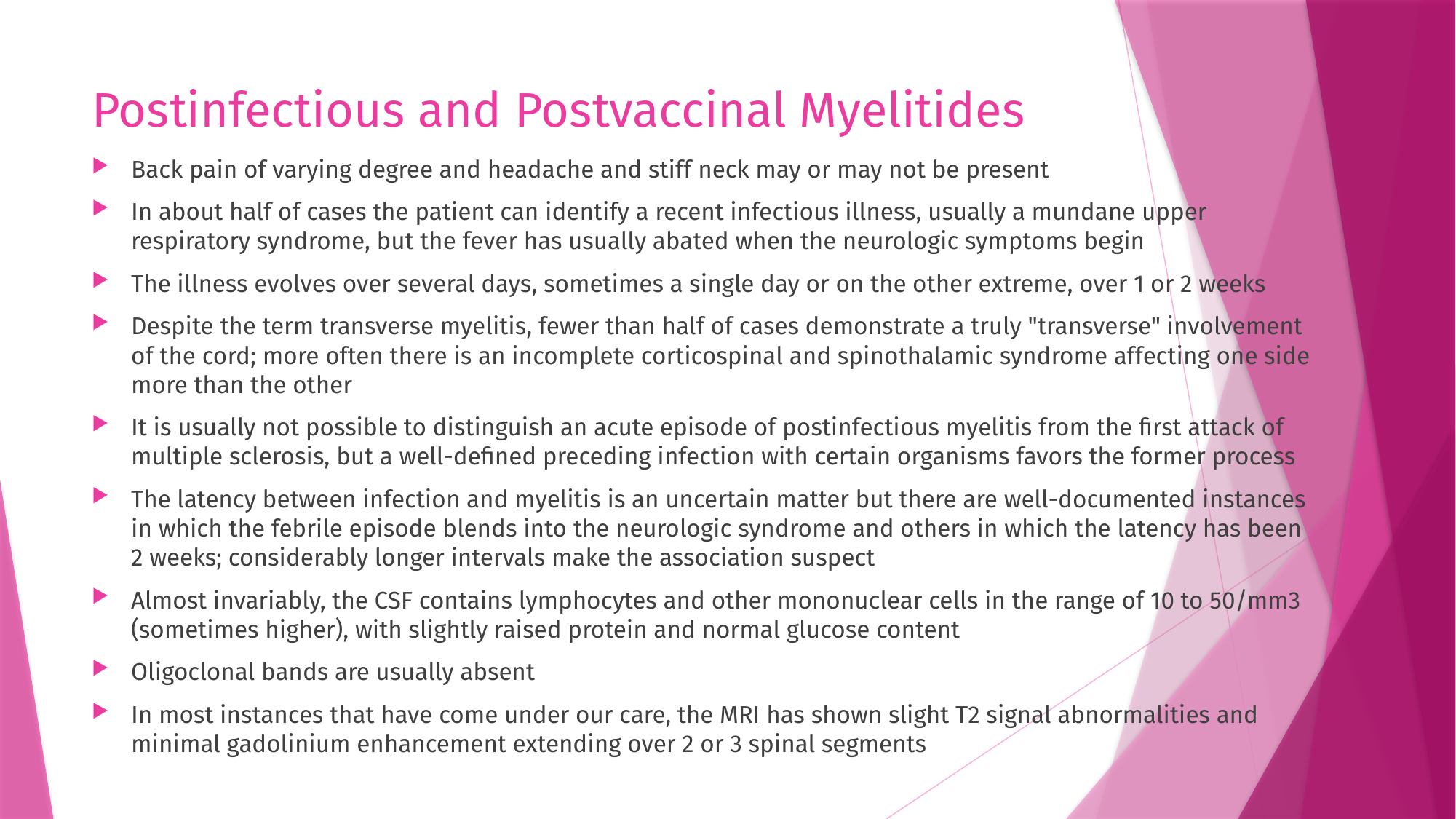

# Postinfectious and Postvaccinal Myelitides
Back pain of varying degree and headache and stiff neck may or may not be present
In about half of cases the patient can identify a recent infectious illness, usually a mundane upper respiratory syndrome, but the fever has usually abated when the neurologic symptoms begin
The illness evolves over several days, sometimes a single day or on the other extreme, over 1 or 2 weeks
Despite the term transverse myelitis, fewer than half of cases demonstrate a truly "transverse" involvement of the cord; more often there is an incomplete corticospinal and spinothalamic syndrome affecting one side more than the other
It is usually not possible to distinguish an acute episode of postinfectious myelitis from the first attack of multiple sclerosis, but a well-defined preceding infection with certain organisms favors the former process
The latency between infection and myelitis is an uncertain matter but there are well-documented instances in which the febrile episode blends into the neurologic syndrome and others in which the latency has been 2 weeks; considerably longer intervals make the association suspect
Almost invariably, the CSF contains lymphocytes and other mononuclear cells in the range of 10 to 50/mm3 (sometimes higher), with slightly raised protein and normal glucose content
Oligoclonal bands are usually absent
In most instances that have come under our care, the MRI has shown slight T2 signal abnormalities and minimal gadolinium enhancement extending over 2 or 3 spinal segments